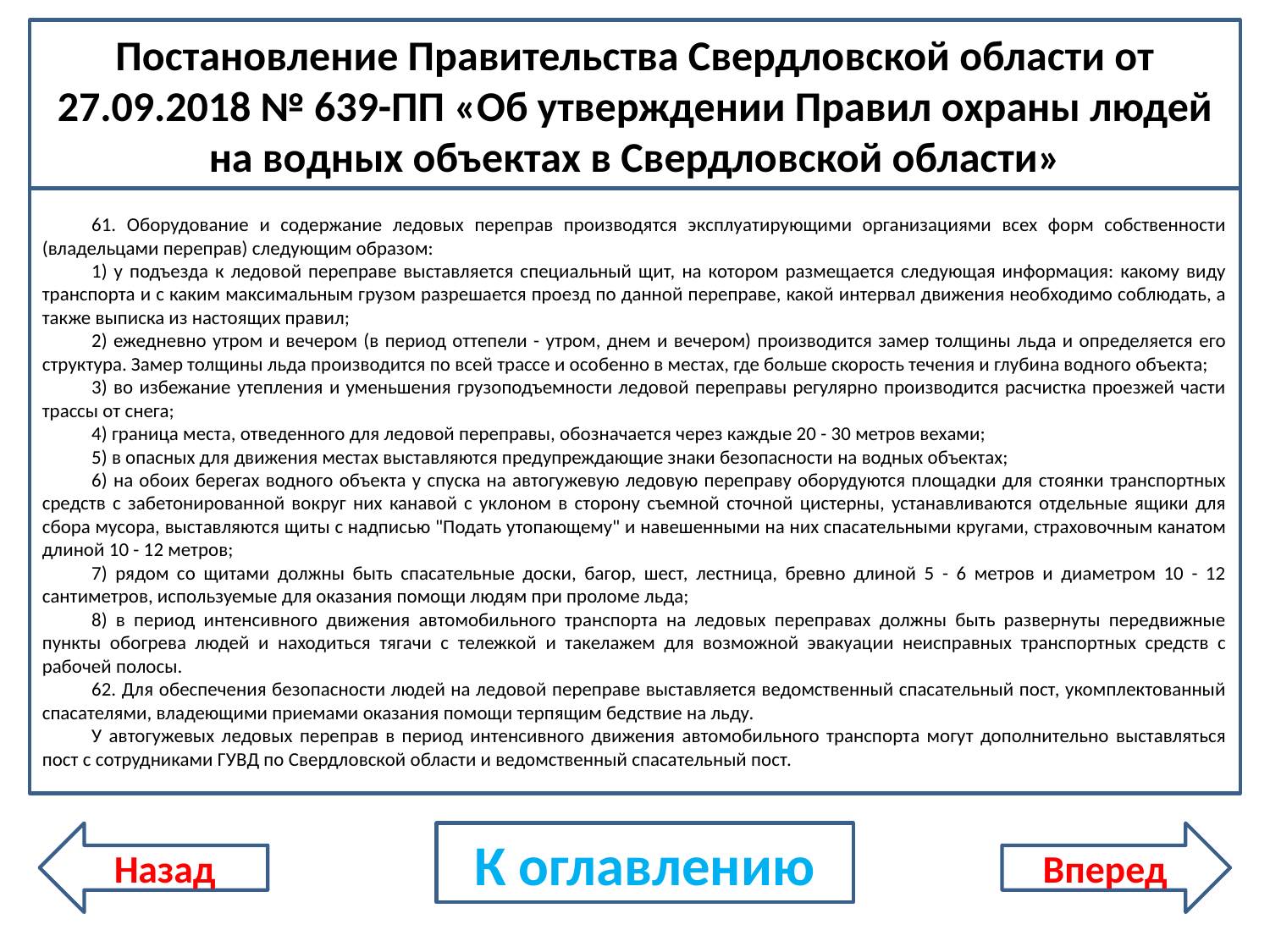

Постановление Правительства Свердловской области от 27.09.2018 № 639-ПП «Об утверждении Правил охраны людей на водных объектах в Свердловской области»
61. Оборудование и содержание ледовых переправ производятся эксплуатирующими организациями всех форм собственности (владельцами переправ) следующим образом:
1) у подъезда к ледовой переправе выставляется специальный щит, на котором размещается следующая информация: какому виду транспорта и с каким максимальным грузом разрешается проезд по данной переправе, какой интервал движения необходимо соблюдать, а также выписка из настоящих правил;
2) ежедневно утром и вечером (в период оттепели - утром, днем и вечером) производится замер толщины льда и определяется его структура. Замер толщины льда производится по всей трассе и особенно в местах, где больше скорость течения и глубина водного объекта;
3) во избежание утепления и уменьшения грузоподъемности ледовой переправы регулярно производится расчистка проезжей части трассы от снега;
4) граница места, отведенного для ледовой переправы, обозначается через каждые 20 - 30 метров вехами;
5) в опасных для движения местах выставляются предупреждающие знаки безопасности на водных объектах;
6) на обоих берегах водного объекта у спуска на автогужевую ледовую переправу оборудуются площадки для стоянки транспортных средств с забетонированной вокруг них канавой с уклоном в сторону съемной сточной цистерны, устанавливаются отдельные ящики для сбора мусора, выставляются щиты с надписью "Подать утопающему" и навешенными на них спасательными кругами, страховочным канатом длиной 10 - 12 метров;
7) рядом со щитами должны быть спасательные доски, багор, шест, лестница, бревно длиной 5 - 6 метров и диаметром 10 - 12 сантиметров, используемые для оказания помощи людям при проломе льда;
8) в период интенсивного движения автомобильного транспорта на ледовых переправах должны быть развернуты передвижные пункты обогрева людей и находиться тягачи с тележкой и такелажем для возможной эвакуации неисправных транспортных средств с рабочей полосы.
62. Для обеспечения безопасности людей на ледовой переправе выставляется ведомственный спасательный пост, укомплектованный спасателями, владеющими приемами оказания помощи терпящим бедствие на льду.
У автогужевых ледовых переправ в период интенсивного движения автомобильного транспорта могут дополнительно выставляться пост с сотрудниками ГУВД по Свердловской области и ведомственный спасательный пост.
Назад
К оглавлению
Вперед